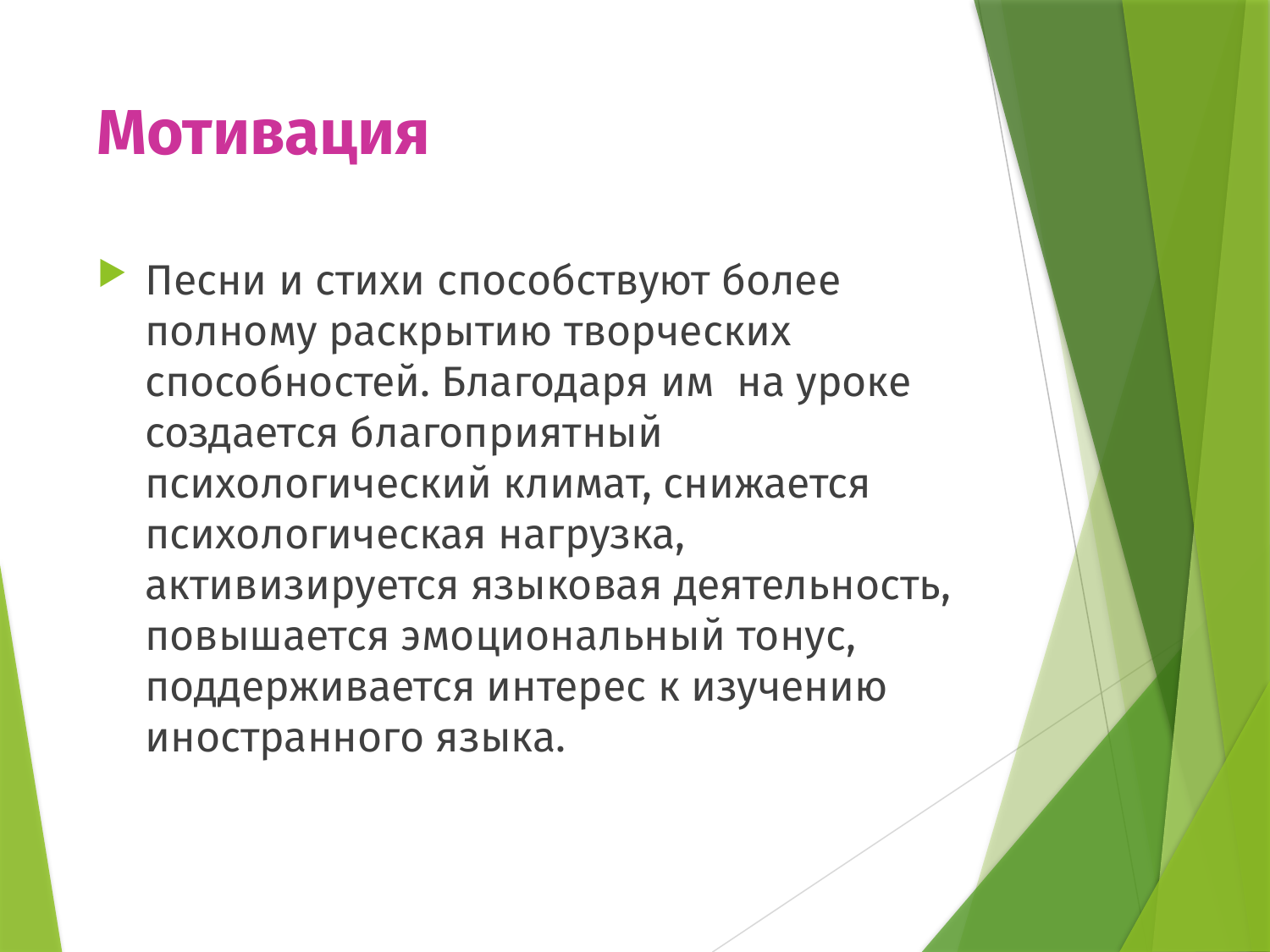

# Мотивация
Песни и стихи способствуют более полному раскрытию творческих способностей. Благодаря им  на уроке создается благоприятный психологический климат, снижается психологическая нагрузка, активизируется языковая деятельность, повышается эмоциональный тонус, поддерживается интерес к изучению иностранного языка.